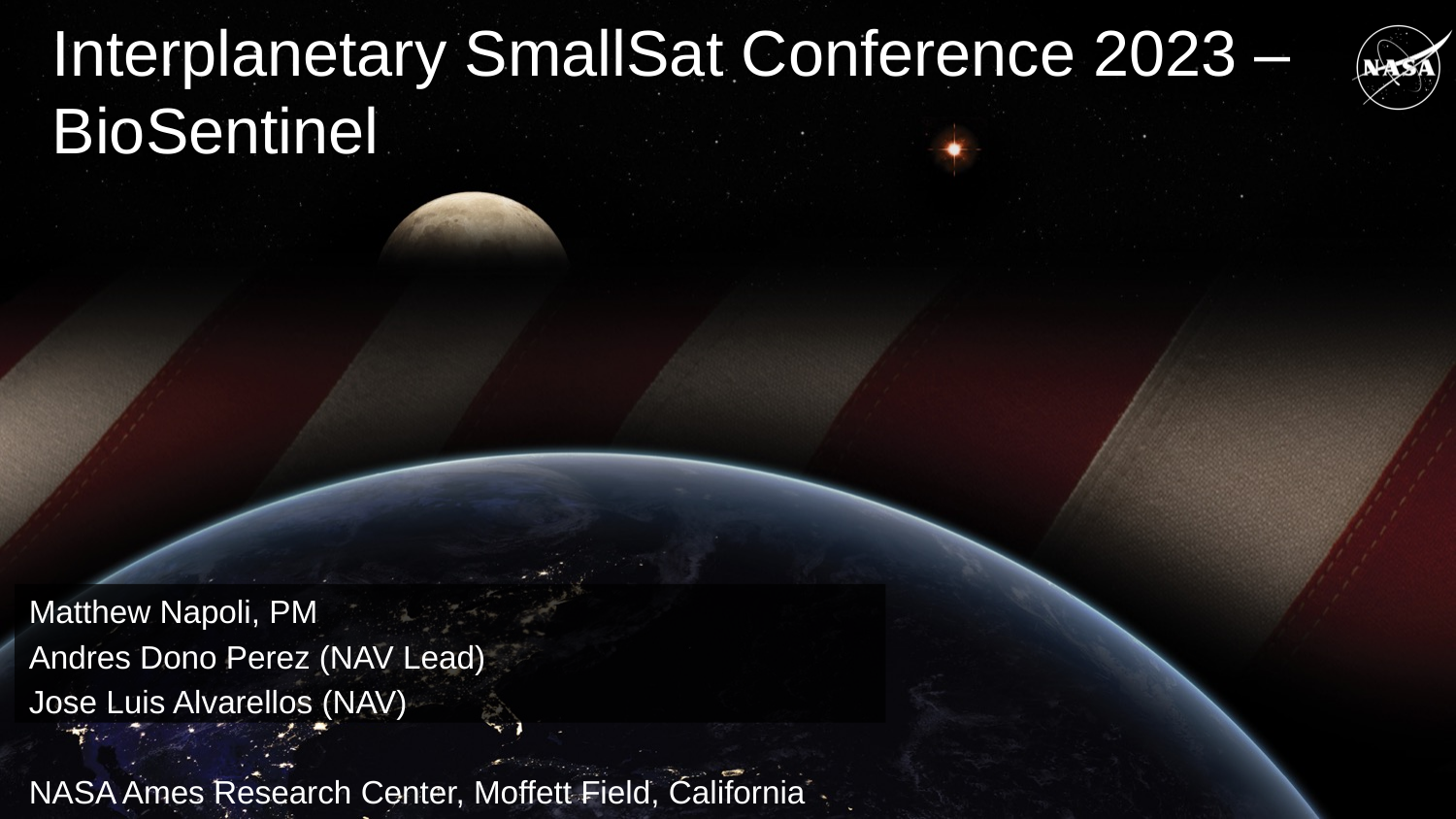

# Interplanetary SmallSat Conference 2023 – BioSentinel
Matthew Napoli, PM
Andres Dono Perez (NAV Lead)
Jose Luis Alvarellos (NAV)

NASA Ames Research Center, Moffett Field, California
May 11, 2023